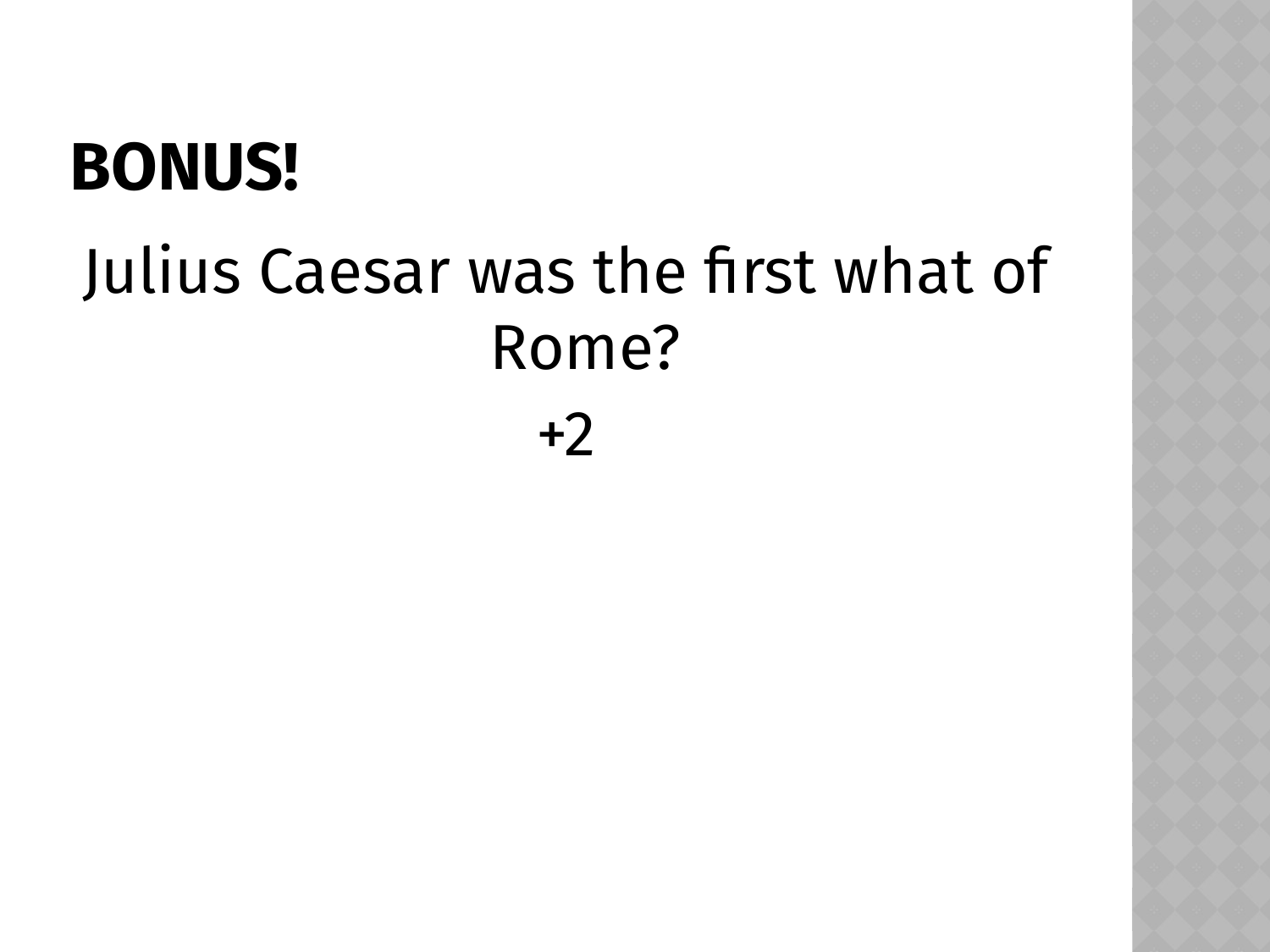

# BONUS!
Julius Caesar was the first what of Rome?
+2